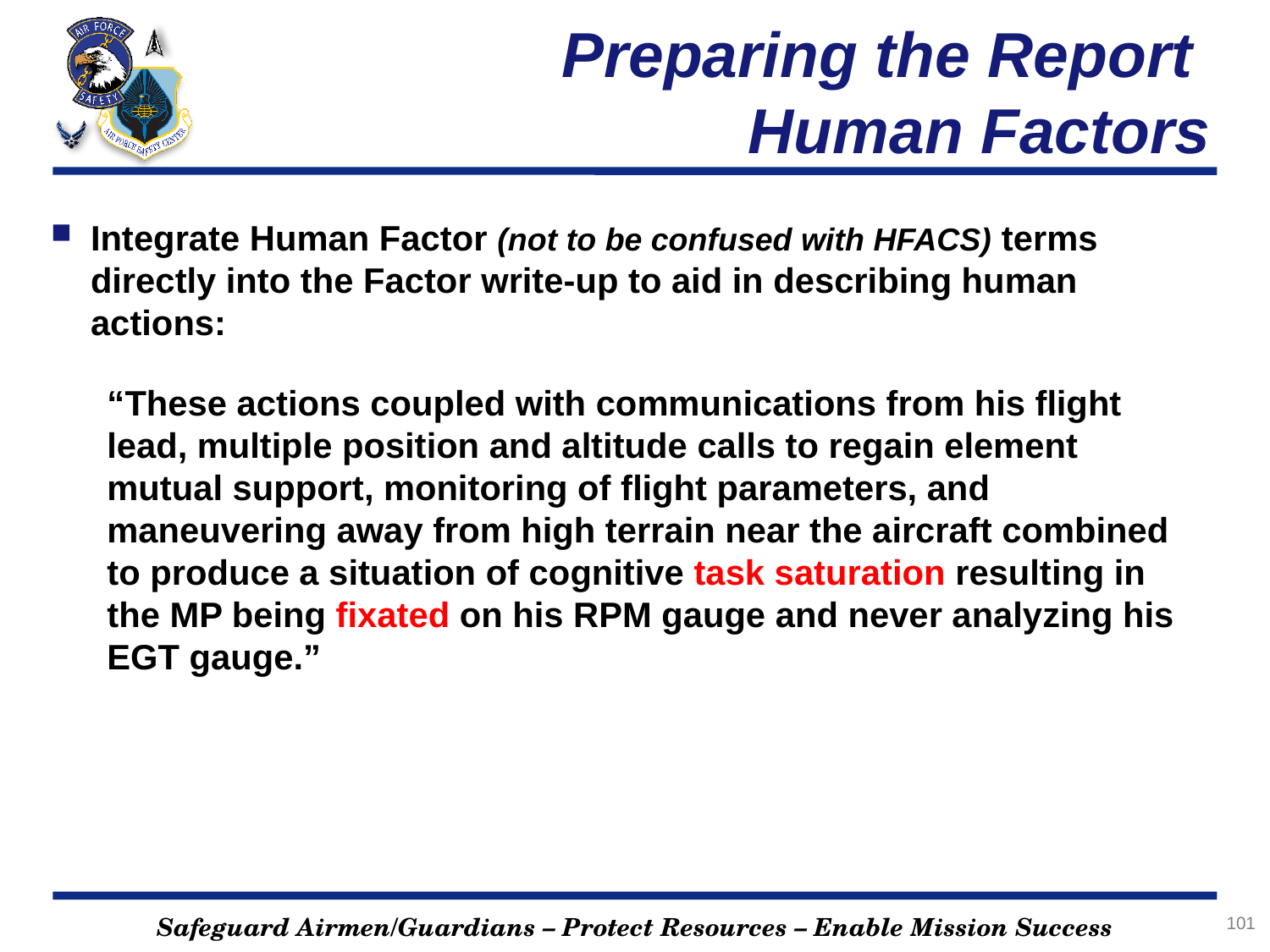

# Preparing the Report Human Factors
Integrate Human Factor (not to be confused with HFACS) terms directly into the Factor write-up to aid in describing human actions:

“These actions coupled with communications from his flight lead, multiple position and altitude calls to regain element mutual support, monitoring of flight parameters, and maneuvering away from high terrain near the aircraft combined to produce a situation of cognitive task saturation resulting in the MP being fixated on his RPM gauge and never analyzing his EGT gauge.”

101